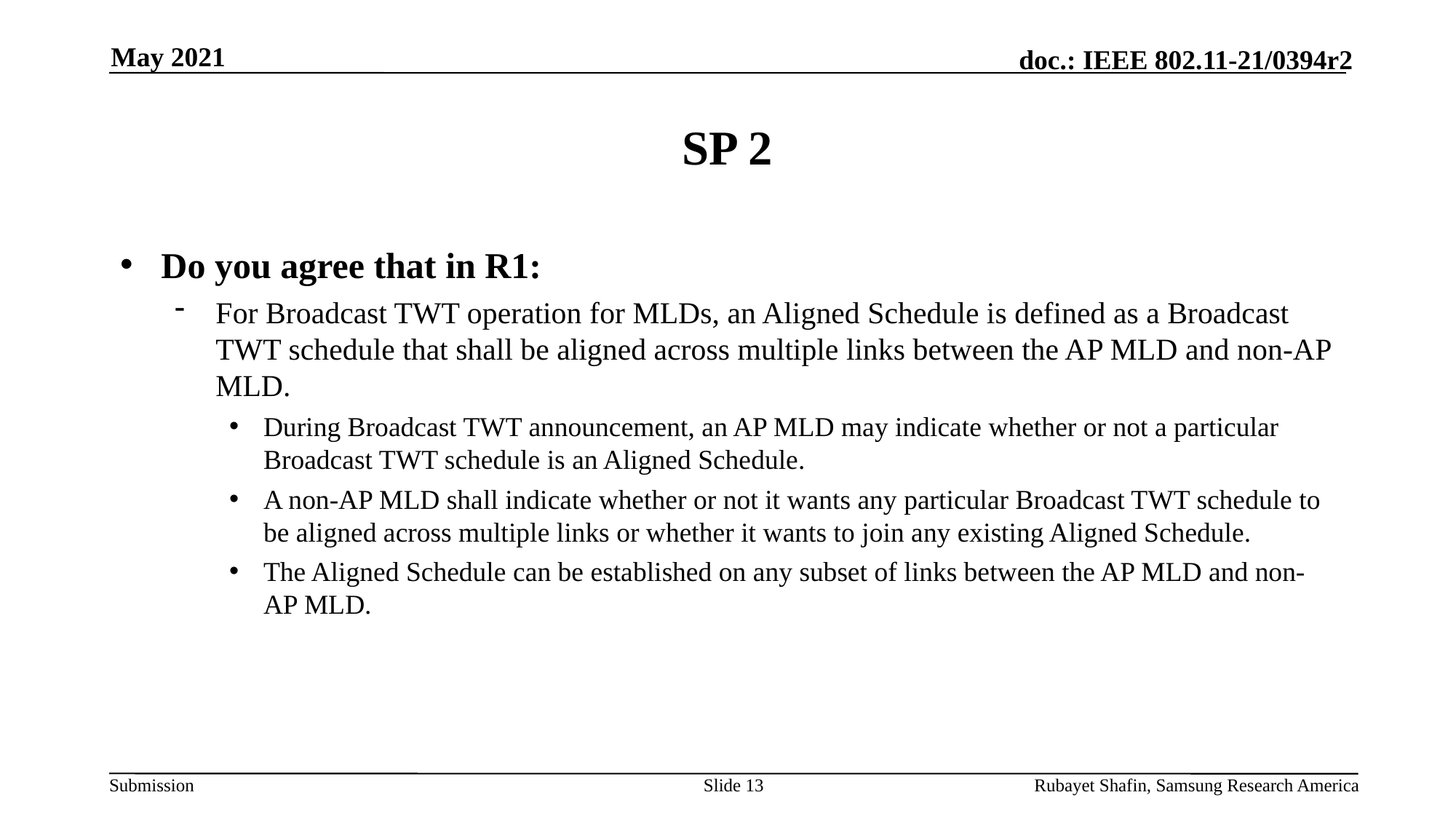

May 2021
# SP 2
Do you agree that in R1:
For Broadcast TWT operation for MLDs, an Aligned Schedule is defined as a Broadcast TWT schedule that shall be aligned across multiple links between the AP MLD and non-AP MLD.
During Broadcast TWT announcement, an AP MLD may indicate whether or not a particular Broadcast TWT schedule is an Aligned Schedule.
A non-AP MLD shall indicate whether or not it wants any particular Broadcast TWT schedule to be aligned across multiple links or whether it wants to join any existing Aligned Schedule.
The Aligned Schedule can be established on any subset of links between the AP MLD and non-AP MLD.

Slide 13
Rubayet Shafin, Samsung Research America